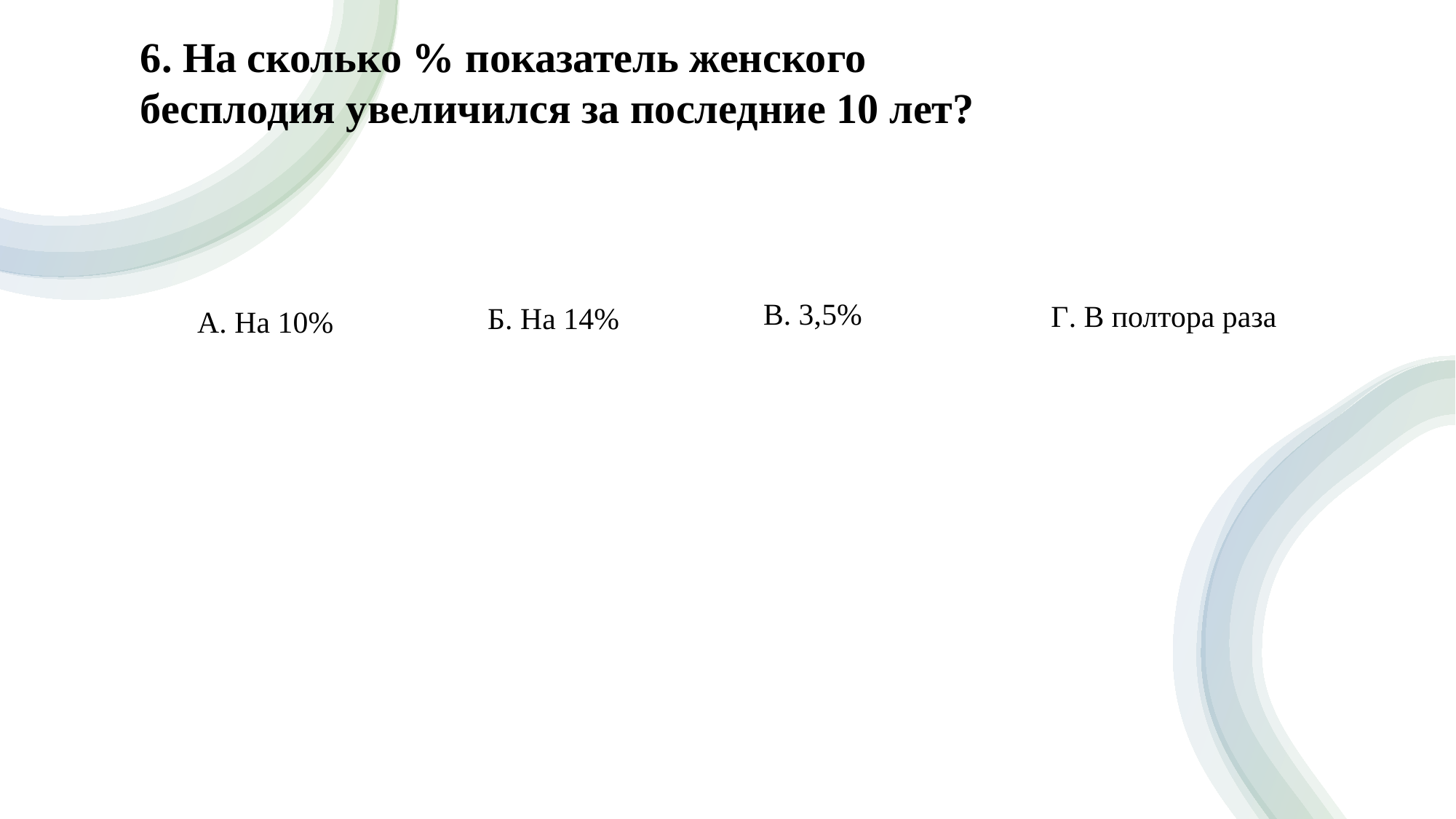

6. На сколько % показатель женского бесплодия увеличился за последние 10 лет?
В. 3,5%
Г. В полтора раза
Б. На 14%
А. На 10%